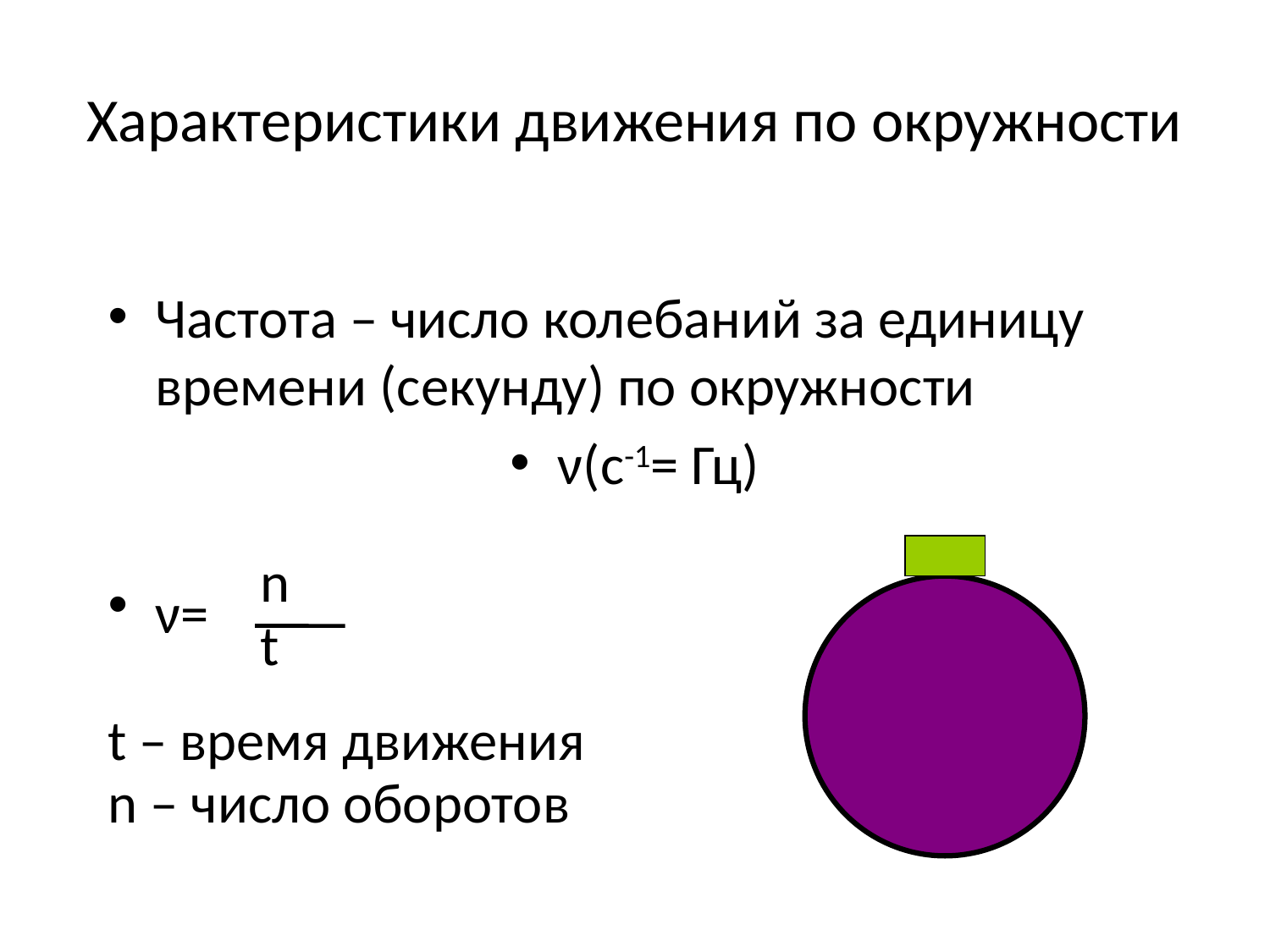

# Характеристики движения по окружности
Частота – число колебаний за единицу времени (секунду) по окружности
ν(с-1= Гц)

            n
ν=
            t

t – время движения

n – число оборотов